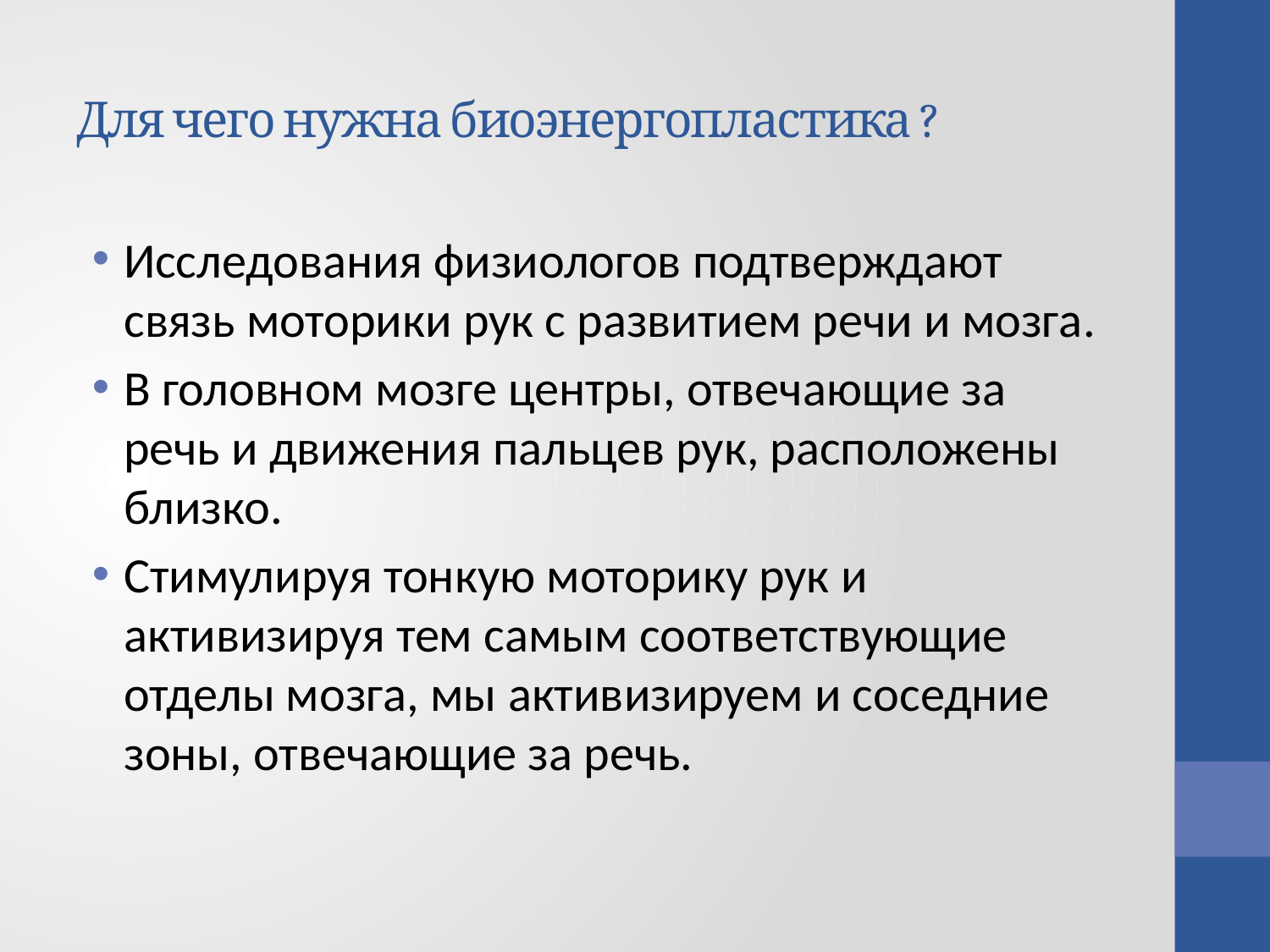

# Для чего нужна биоэнергопластика ?
Исследования физиологов подтверждают связь моторики рук с развитием речи и мозга.
В головном мозге центры, отвечающие за речь и движения пальцев рук, расположены близко.
Стимулируя тонкую моторику рук и активизируя тем самым соответствующие отделы мозга, мы активизируем и соседние зоны, отвечающие за речь.